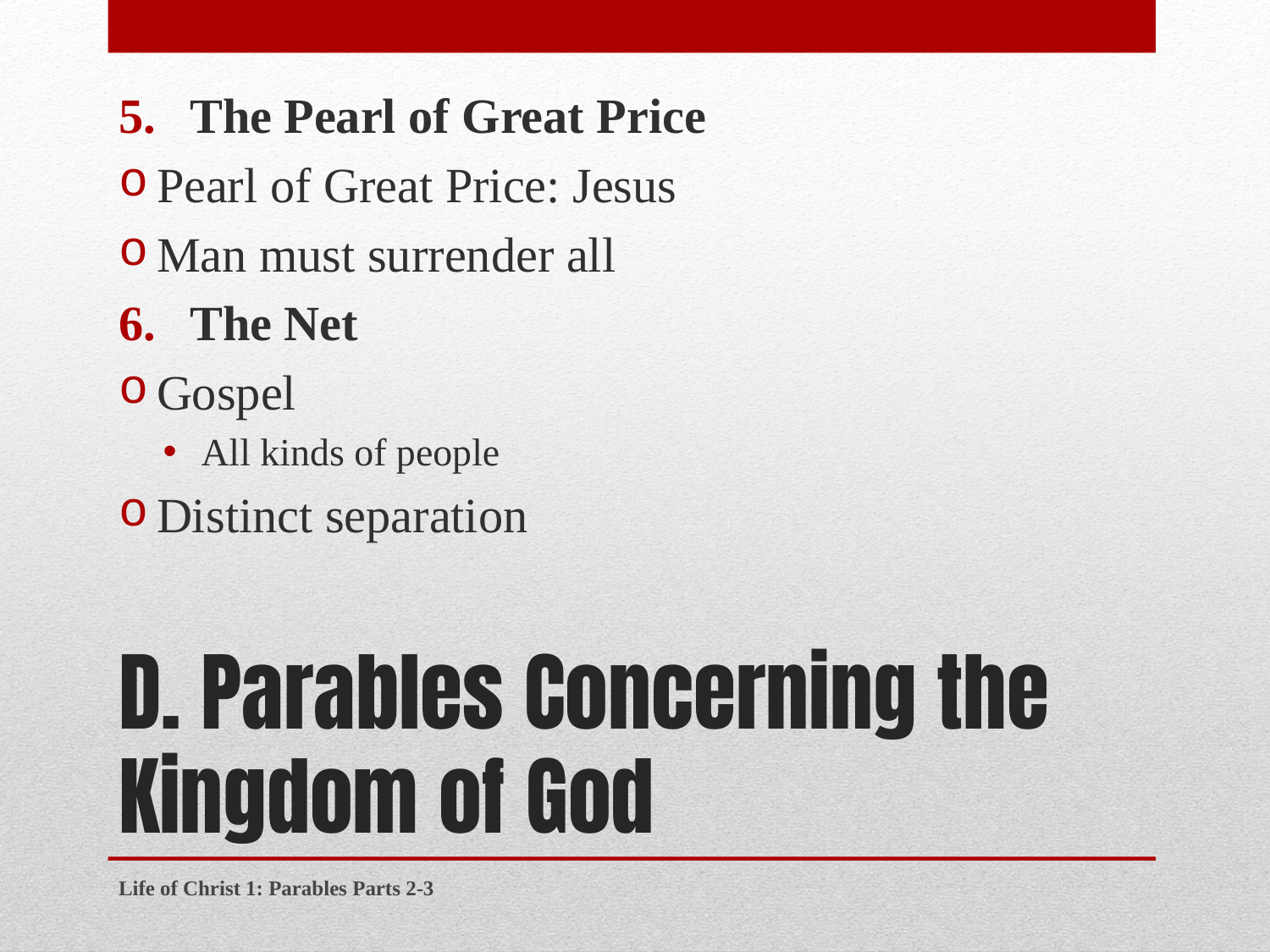

The Pearl of Great Price
Pearl of Great Price: Jesus
Man must surrender all
The Net
Gospel
All kinds of people
Distinct separation
# D. Parables Concerning the Kingdom of God
Life of Christ 1: Parables Parts 2-3